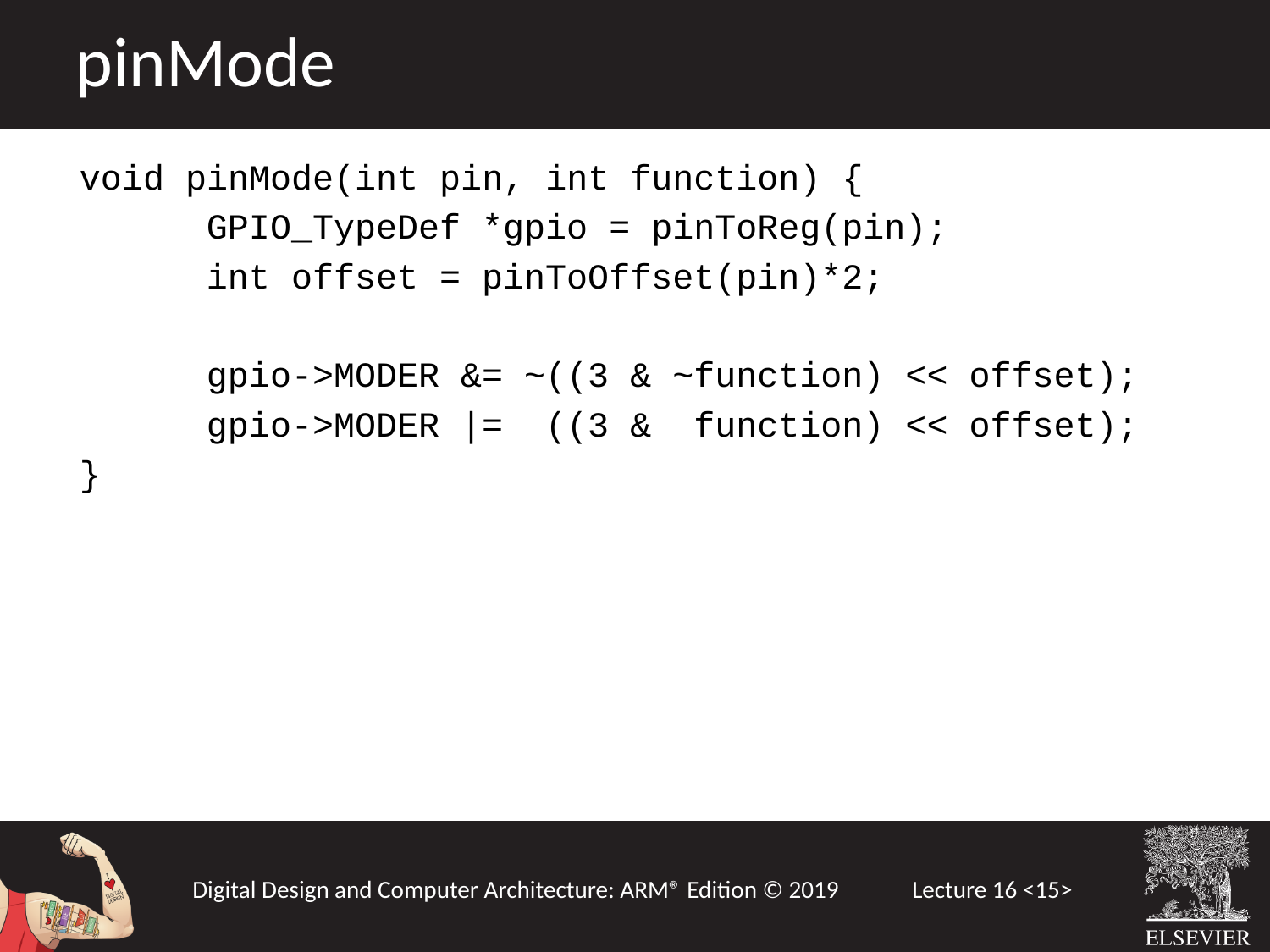

pinMode
void pinMode(int pin, int function) {
	GPIO_TypeDef *gpio = pinToReg(pin);
	int offset = pinToOffset(pin)*2;

	gpio->MODER &= ~((3 & ~function) << offset);
	gpio->MODER |=  ((3 &  function) << offset);
}